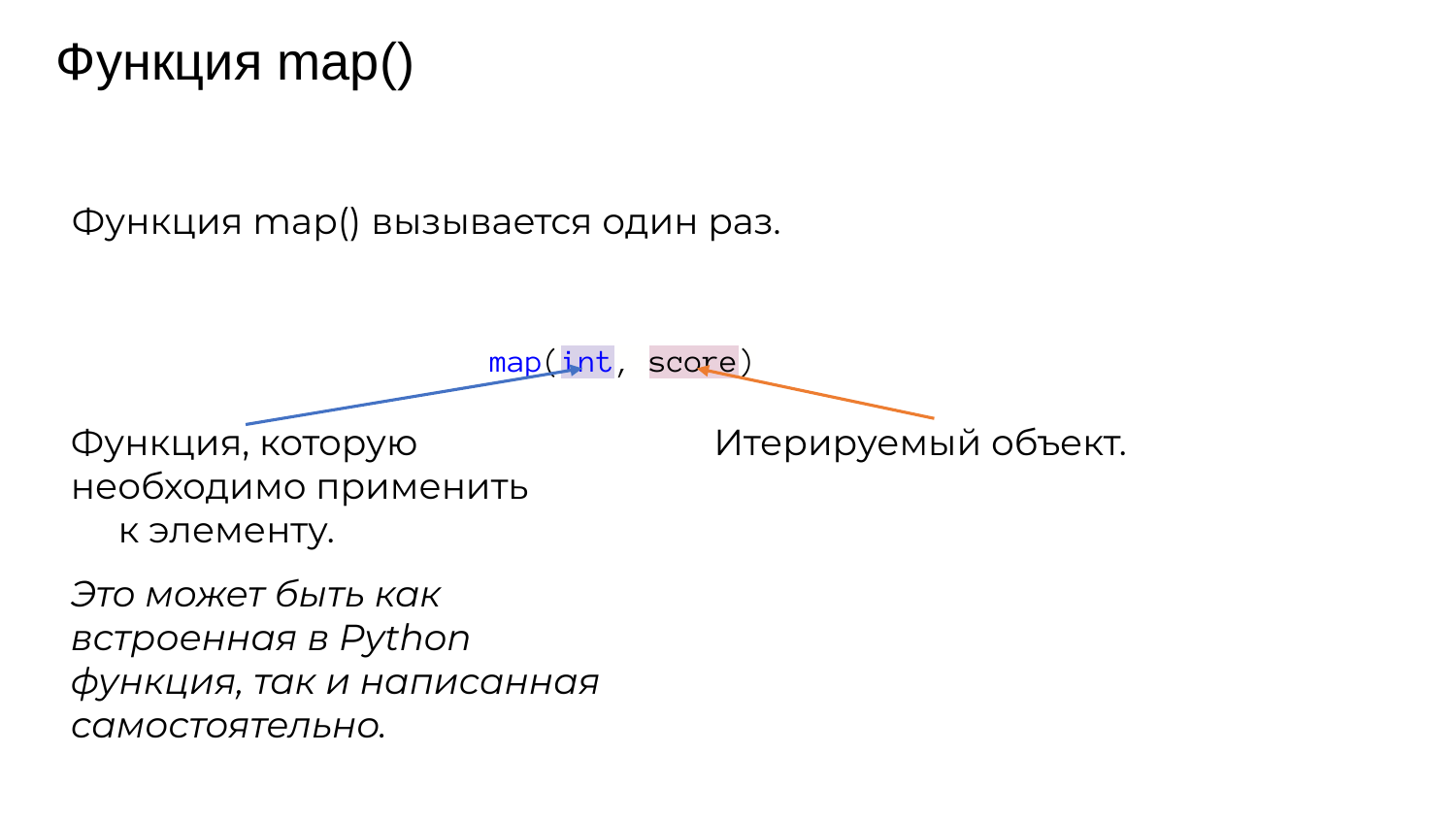

Функция map()
Функция map() вызывается один раз.

map(int, score)
Функция, которую необходимо применить              к элементу.
Это может быть как встроенная в Python функция, так и написанная самостоятельно.
Итерируемый объект.